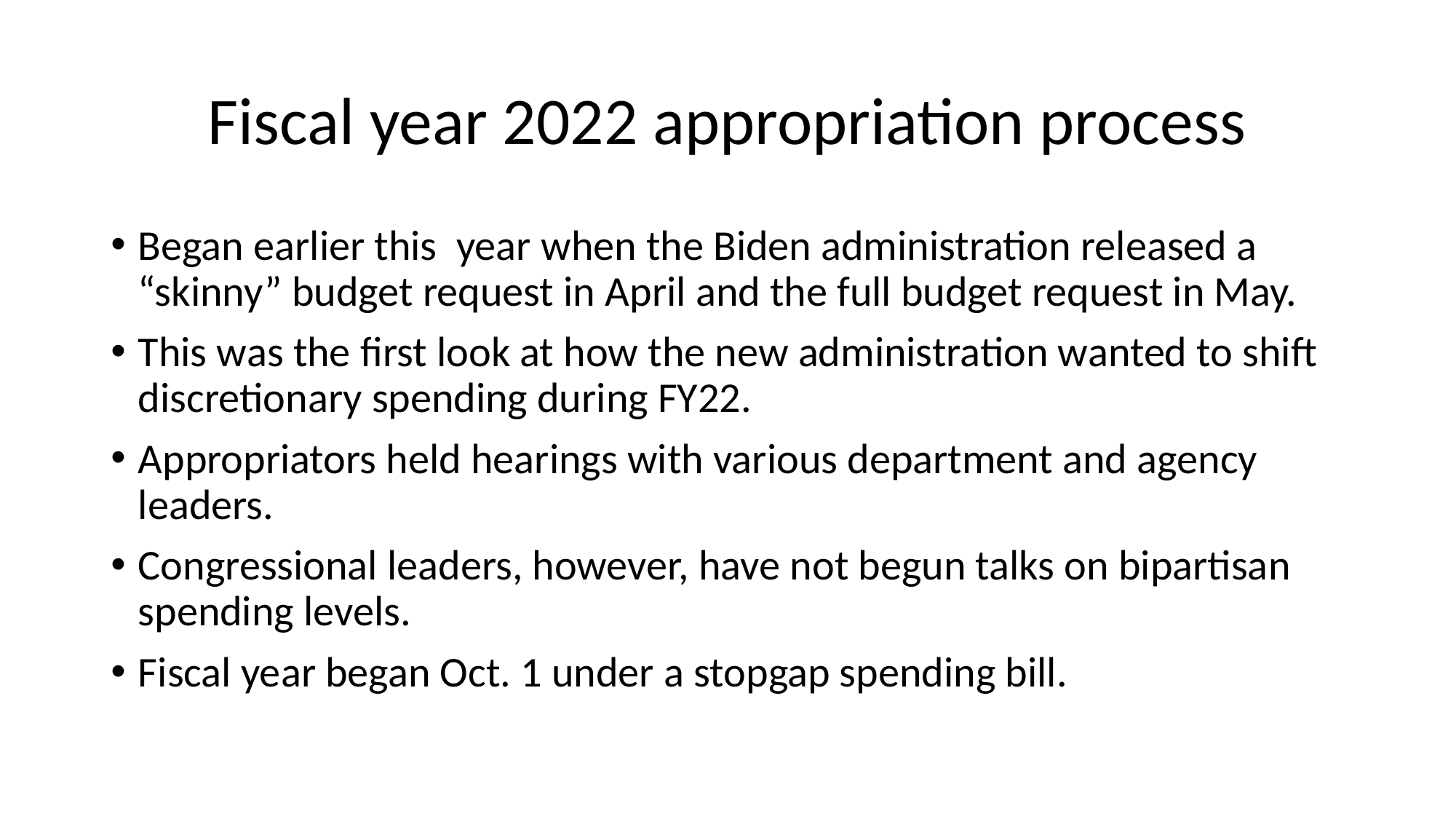

# Fiscal year 2022 appropriation process
Began earlier this  year when the Biden administration released a “skinny” budget request in April and the full budget request in May.
This was the first look at how the new administration wanted to shift discretionary spending during FY22.
Appropriators held hearings with various department and agency leaders.
Congressional leaders, however, have not begun talks on bipartisan spending levels.
Fiscal year began Oct. 1 under a stopgap spending bill.